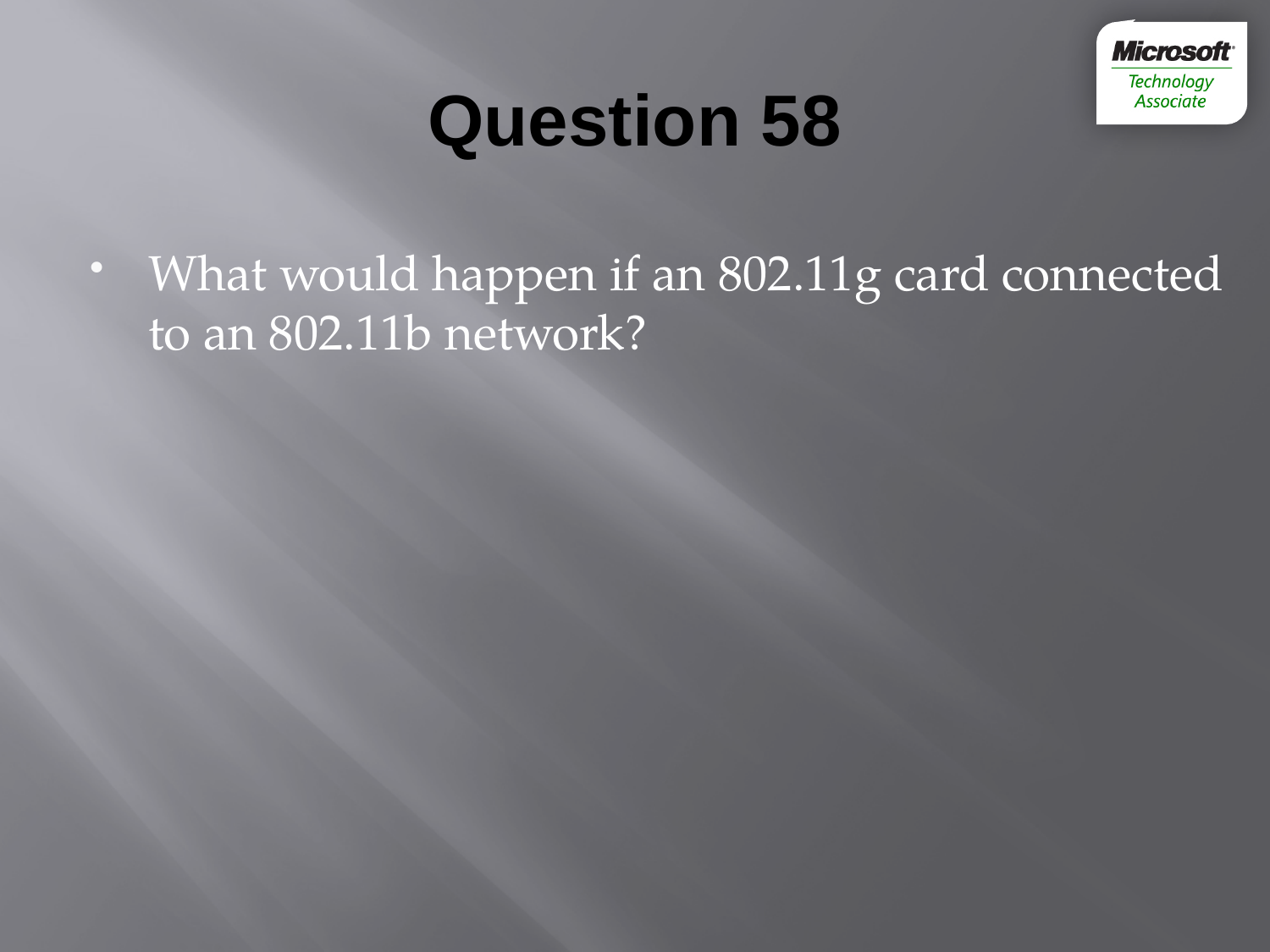

# Question 58
What would happen if an 802.11g card connected to an 802.11b network?